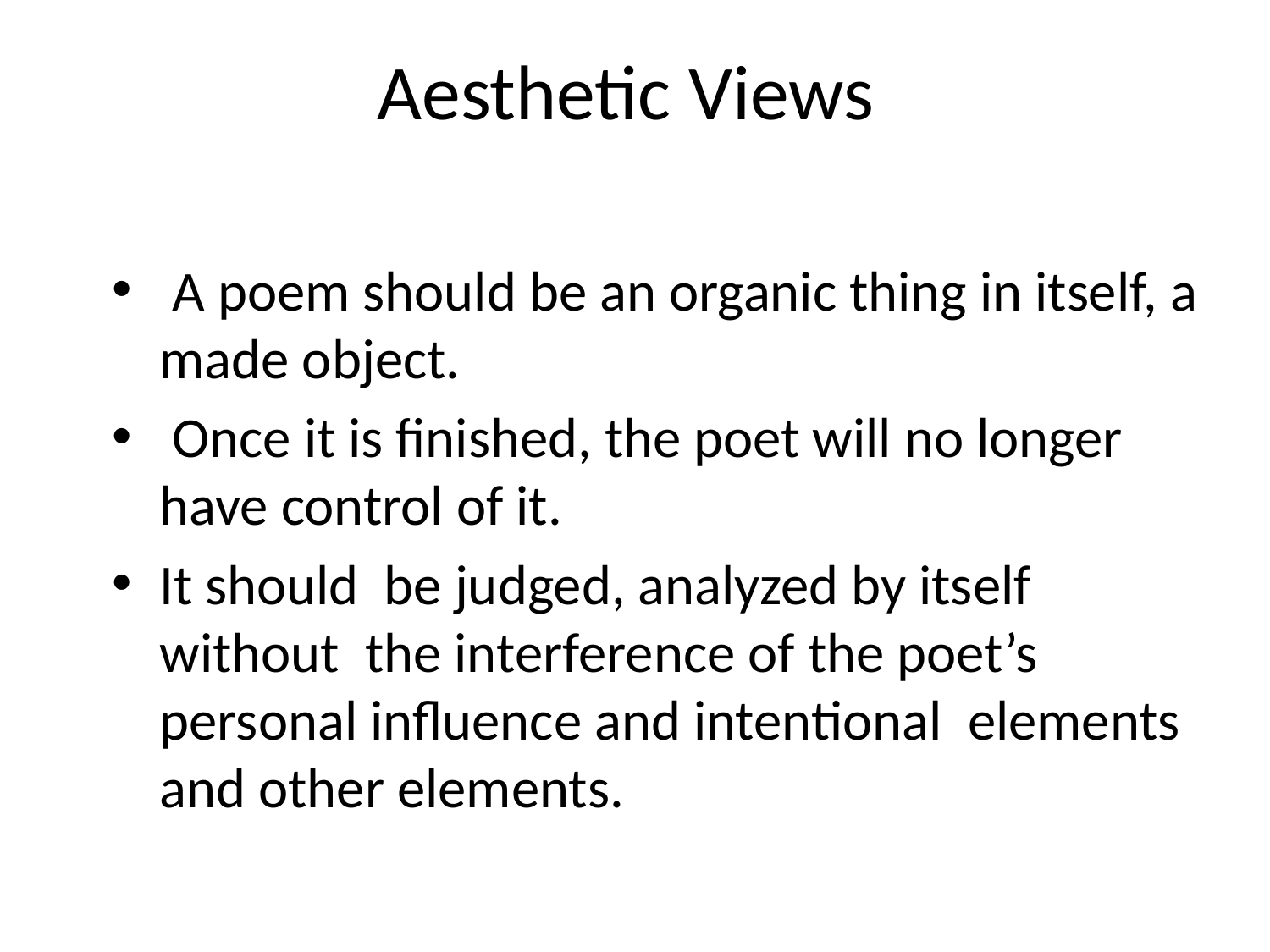

# Aesthetic Views
 A poem should be an organic thing in itself, a made object.
 Once it is finished, the poet will no longer have control of it.
It should  be judged, analyzed by itself without  the interference of the poet’s personal influence and intentional  elements and other elements.